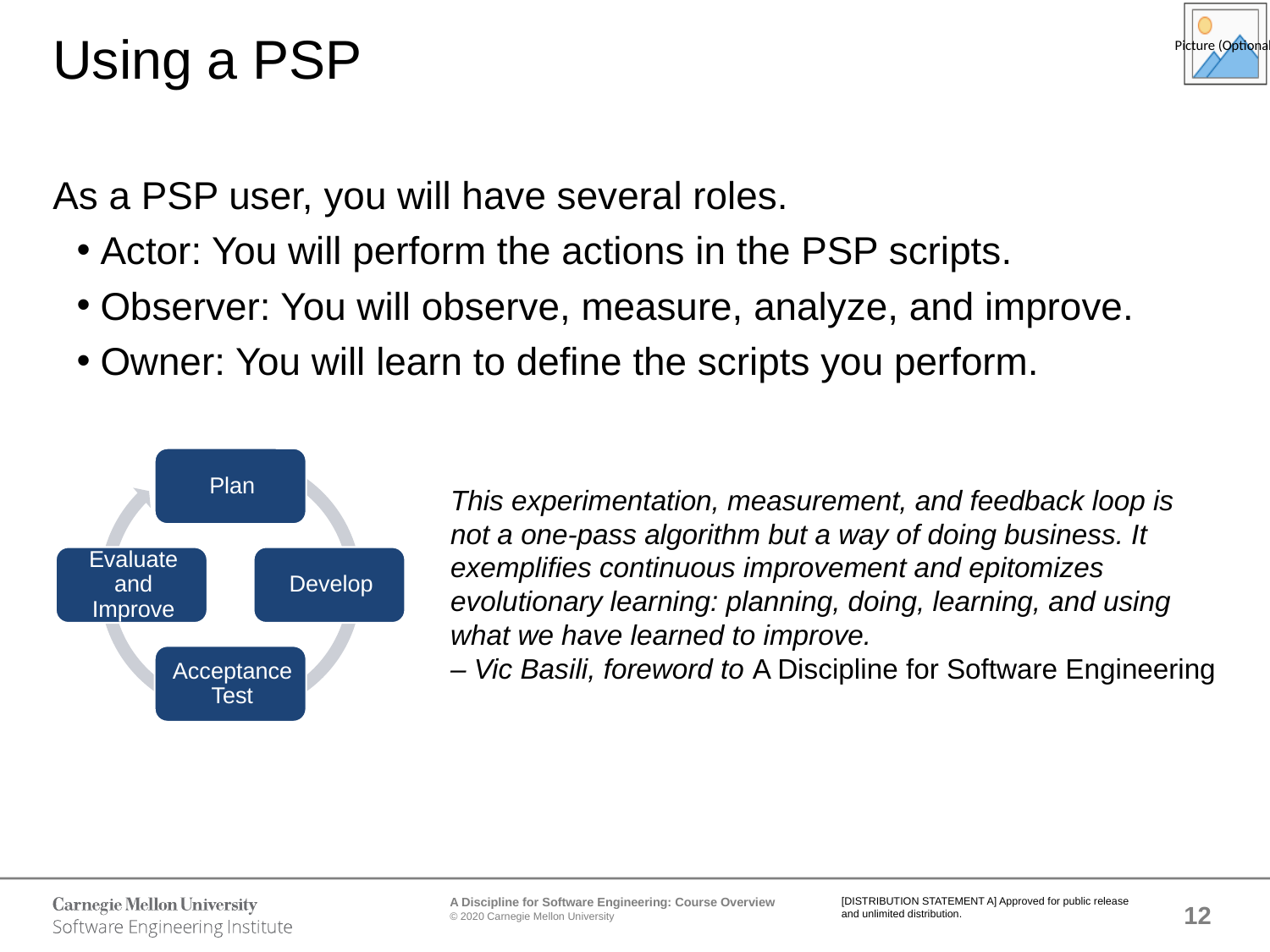

# Using a PSP
As a PSP user, you will have several roles.
Actor: You will perform the actions in the PSP scripts.
Observer: You will observe, measure, analyze, and improve.
Owner: You will learn to define the scripts you perform.
Plan
Develop
Acceptance Test
Evaluate and Improve
This experimentation, measurement, and feedback loop is not a one-pass algorithm but a way of doing business. It exemplifies continuous improvement and epitomizes evolutionary learning: planning, doing, learning, and using what we have learned to improve.
– Vic Basili, foreword to A Discipline for Software Engineering